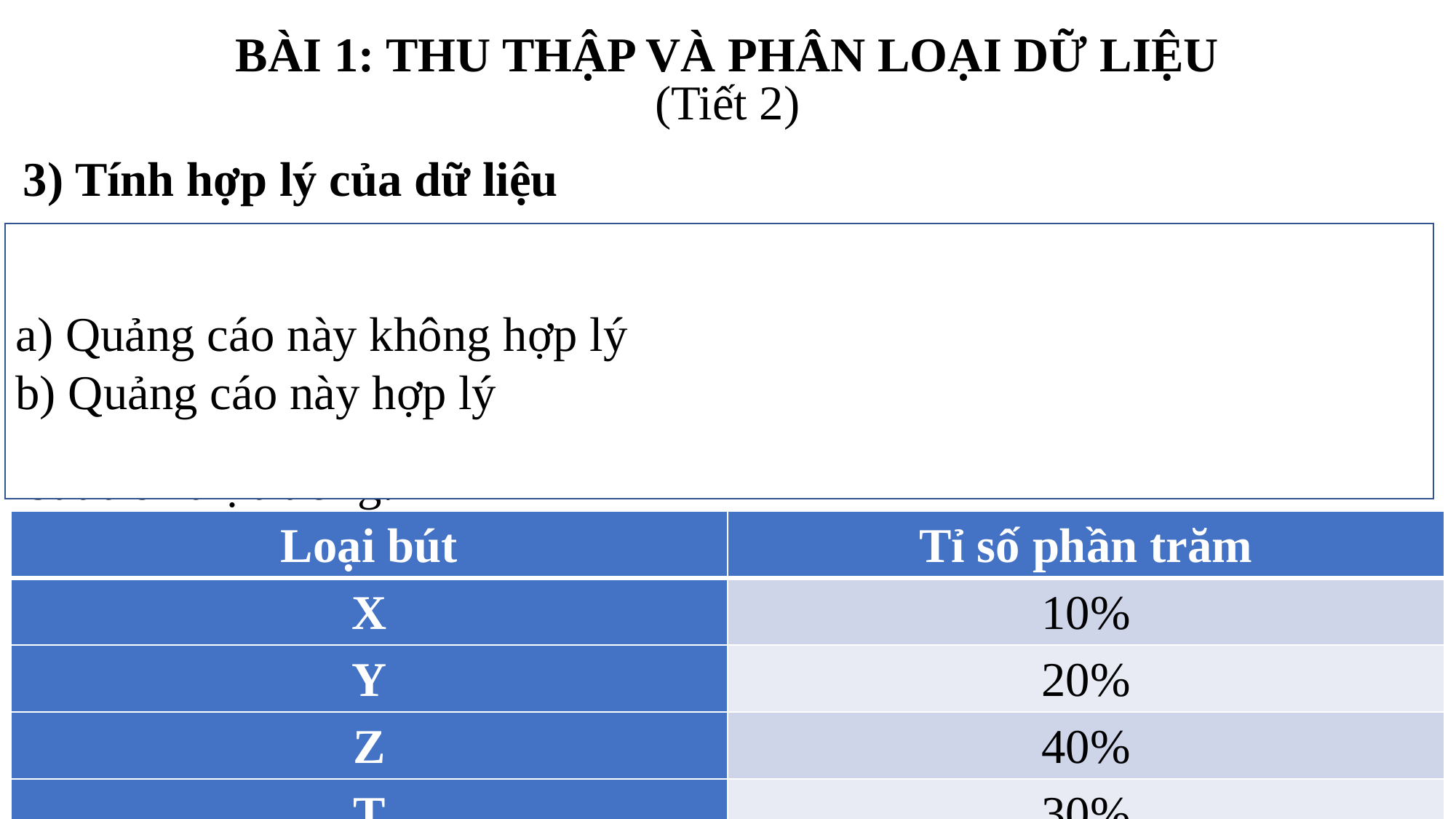

BÀI 1: THU THẬP VÀ PHÂN LOẠI DỮ LIỆU
(Tiết 2)
3) Tính hợp lý của dữ liệu
a) Quảng cáo này không hợp lý
b) Quảng cáo này hợp lý
Xét tính hợp lý của các quảng cáo sau đây đối với nhãn hiệu bút Z
Là loại bút được Mọi người lựa chọn.
Là loại bút chiếm thị phần cao nhất.

Vận dụng 4: Thị phần của một sản phẩm là phân thị trường tiêu thụ mà sản phẩm đó chiếm lĩnh so với tổng số sản phẩm tiêu thụ của thị trường, bảng thống kê sau cho biết tỉ số phần trăm thị phần của 4 loại bút trên thị trường.
| Loại bút | Tỉ số phần trăm |
| --- | --- |
| X | 10% |
| Y | 20% |
| Z | 40% |
| T | 30% |